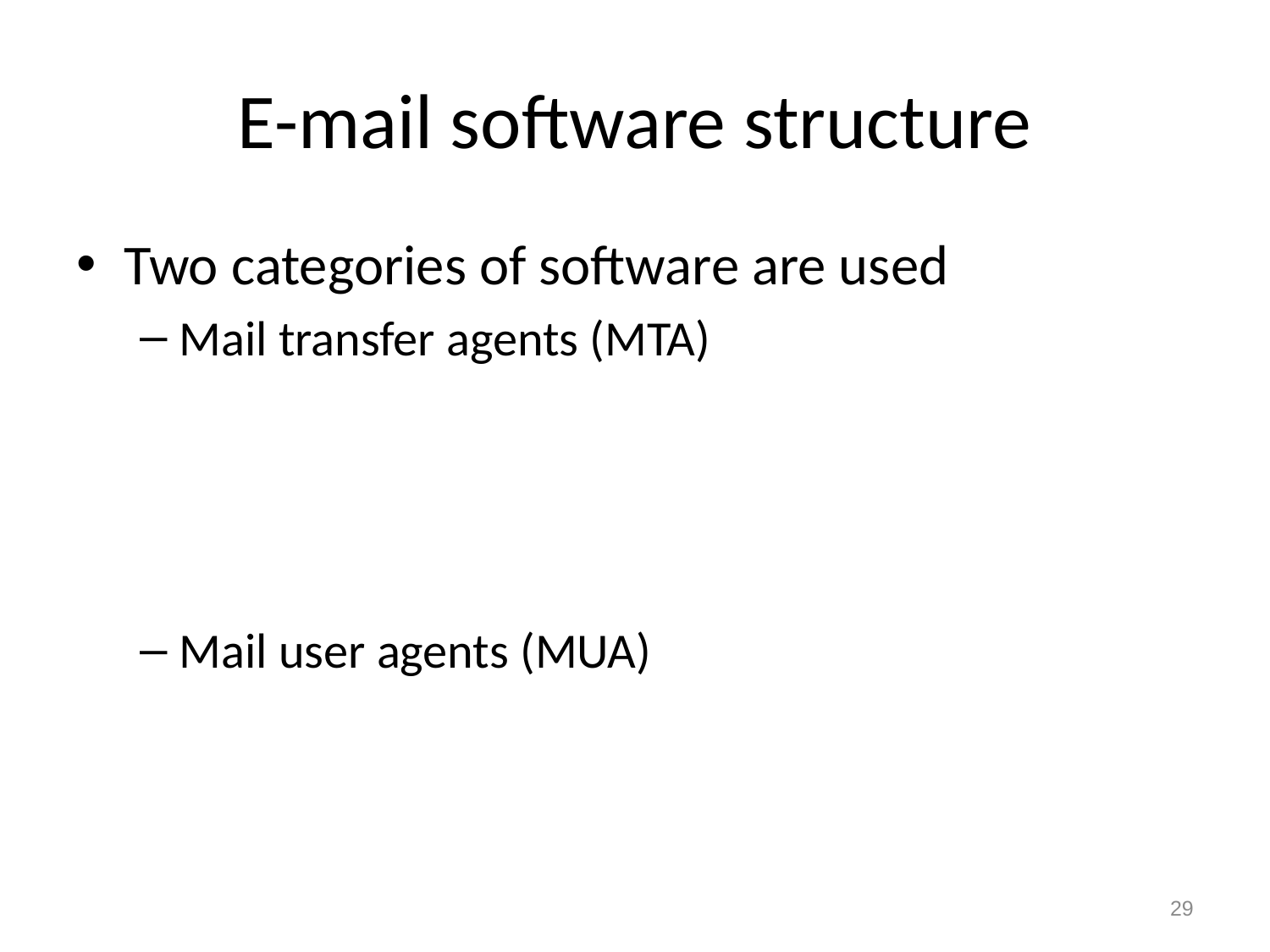

# E-mail software structure
Two categories of software are used
Mail transfer agents (MTA)

Mail user agents (MUA)

29